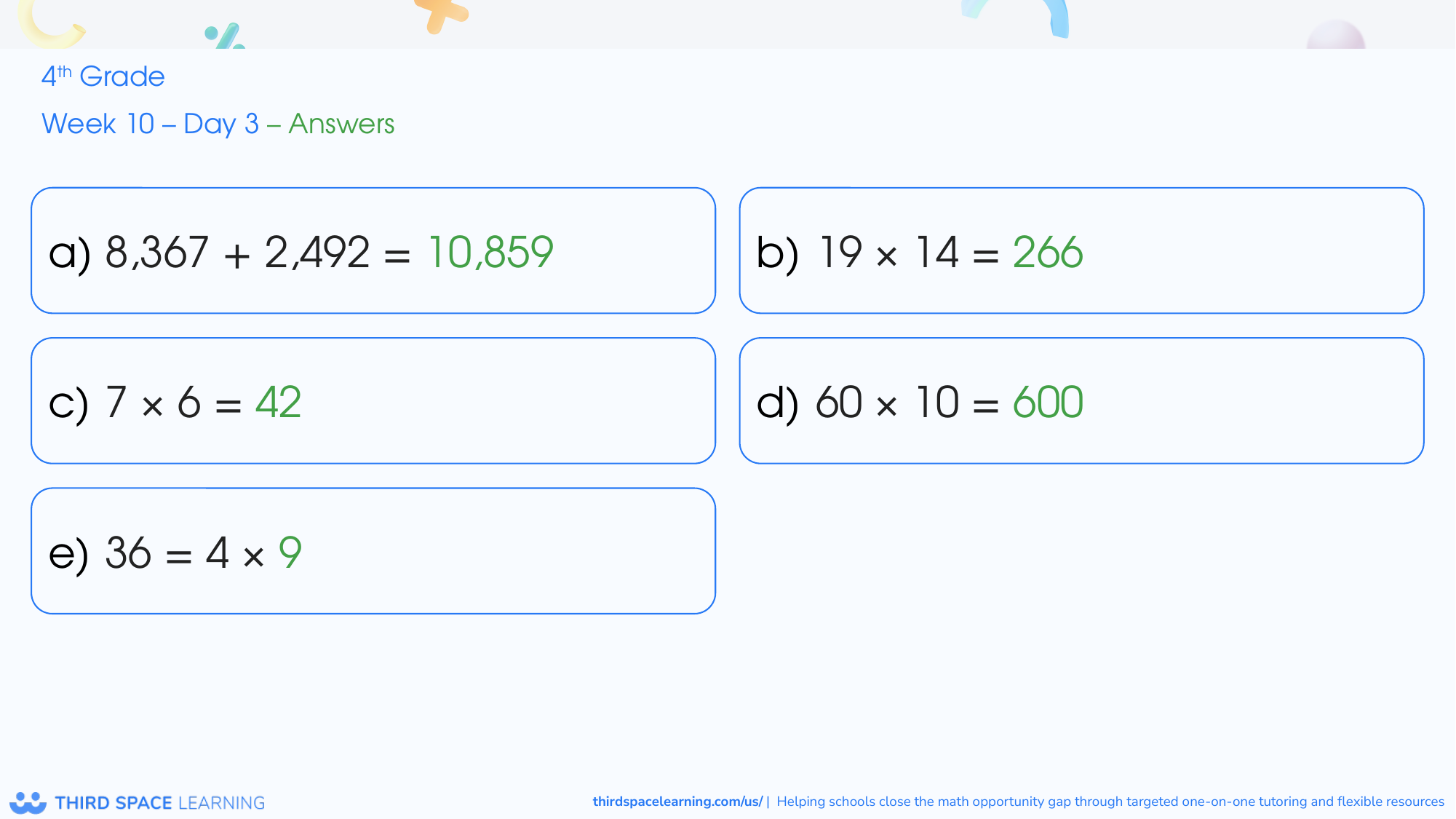

4th Grade
Week 10 – Day 3 – Answers
8,367 + 2,492 = 10,859
19 × 14 = 266
7 × 6 = 42
60 × 10 = 600
36 = 4 × 9